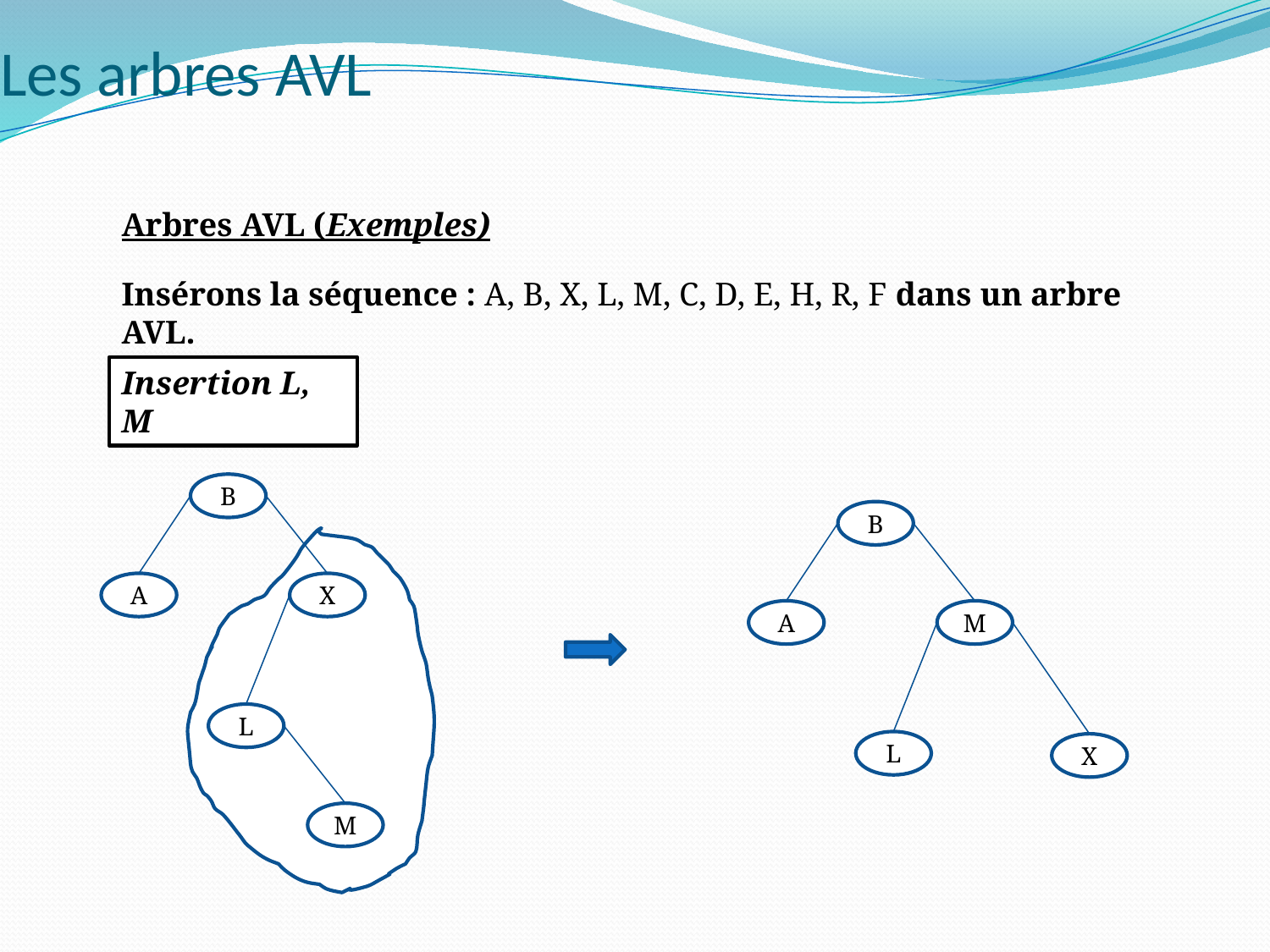

# Les arbres AVL

Arbres AVL (Exemples)
Insérons la séquence : A, B, X, L, M, C, D, E, H, R, F dans un arbre AVL.
Insertion L, M
B

A
X
L
M
B
A
M
L
X